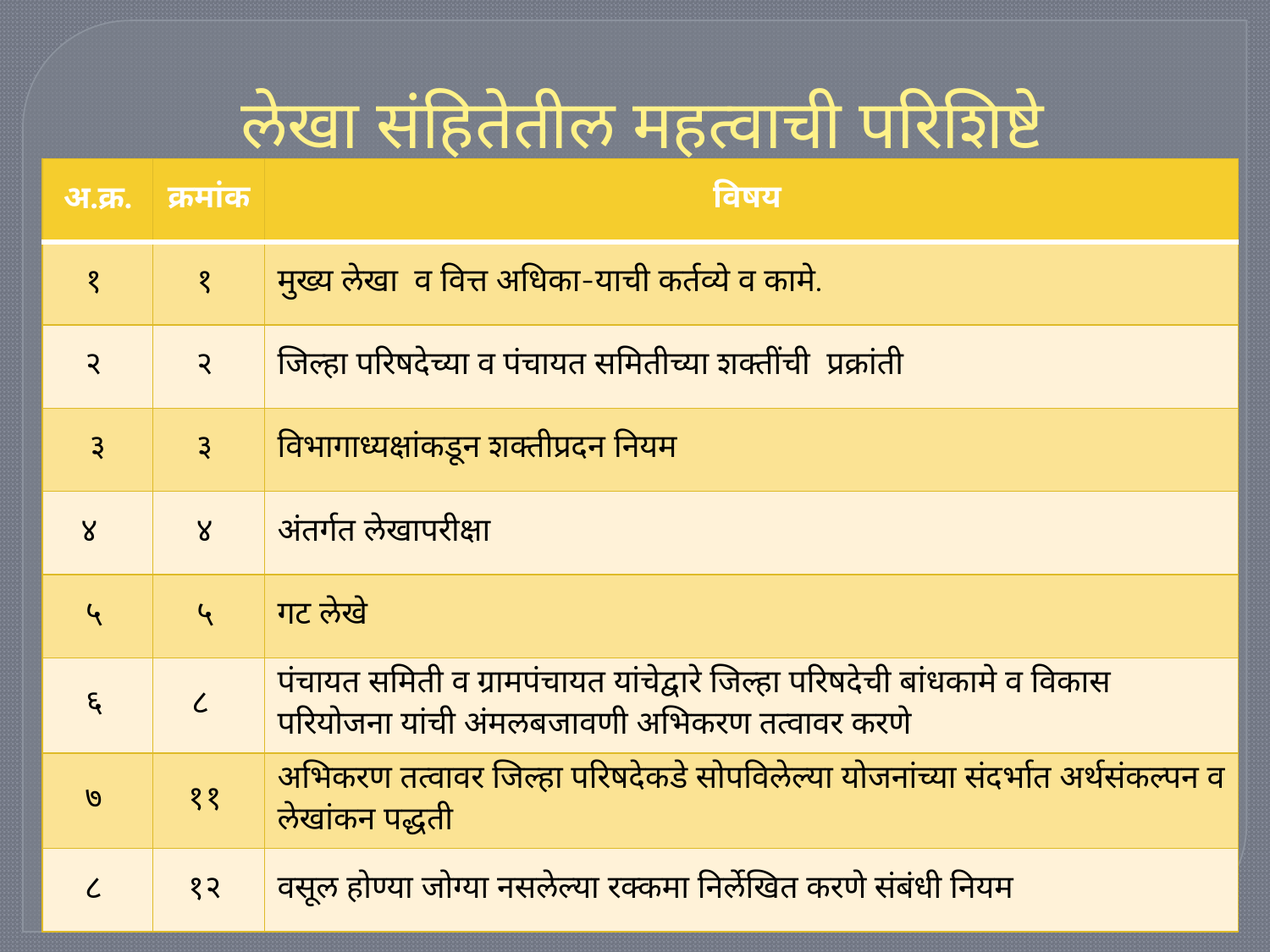

# लेखा संहितेतील महत्वाची परिशिष्टे
| अ.क्र. | क्रमांक | विषय |
| --- | --- | --- |
| १ | १ | मुख्य लेखा व वित्त अधिका-याची कर्तव्ये व कामे. |
| २ | २ | जिल्हा परिषदेच्या व पंचायत समितीच्या शक्तींची प्रक्रांती |
| ३ | ३ | विभागाध्यक्षांकडून शक्तीप्रदन नियम |
| ४ | ४ | अंतर्गत लेखापरीक्षा |
| ५ | ५ | गट लेखे |
| ६ | ८ | पंचायत समिती व ग्रामपंचायत यांचेद्वारे जिल्हा परिषदेची बांधकामे व विकास परियोजना यांची अंमलबजावणी अभिकरण तत्वावर करणे |
| ७ | ११ | अभिकरण तत्वावर जिल्हा परिषदेकडे सोपविलेल्या योजनांच्या संदर्भात अर्थसंकल्पन व लेखांकन पद्धती |
| ८ | १२ | वसूल होण्या जोग्या नसलेल्या रक्कमा निर्लेखित करणे संबंधी नियम |